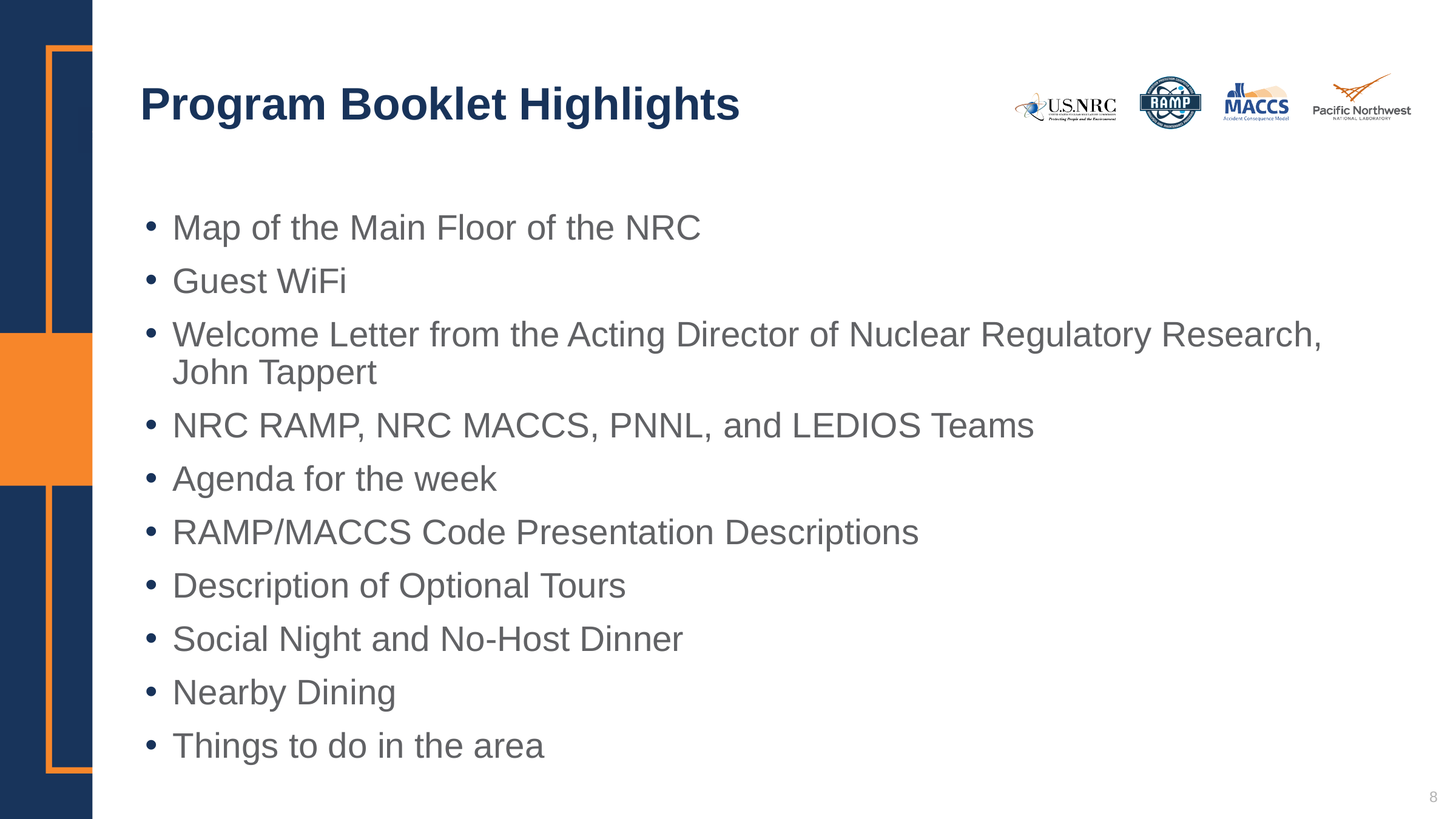

# Program Booklet Highlights
Map of the Main Floor of the NRC
Guest WiFi
Welcome Letter from the Acting Director of Nuclear Regulatory Research, John Tappert
NRC RAMP, NRC MACCS, PNNL, and LEDIOS Teams
Agenda for the week
RAMP/MACCS Code Presentation Descriptions
Description of Optional Tours
Social Night and No-Host Dinner
Nearby Dining
Things to do in the area
8